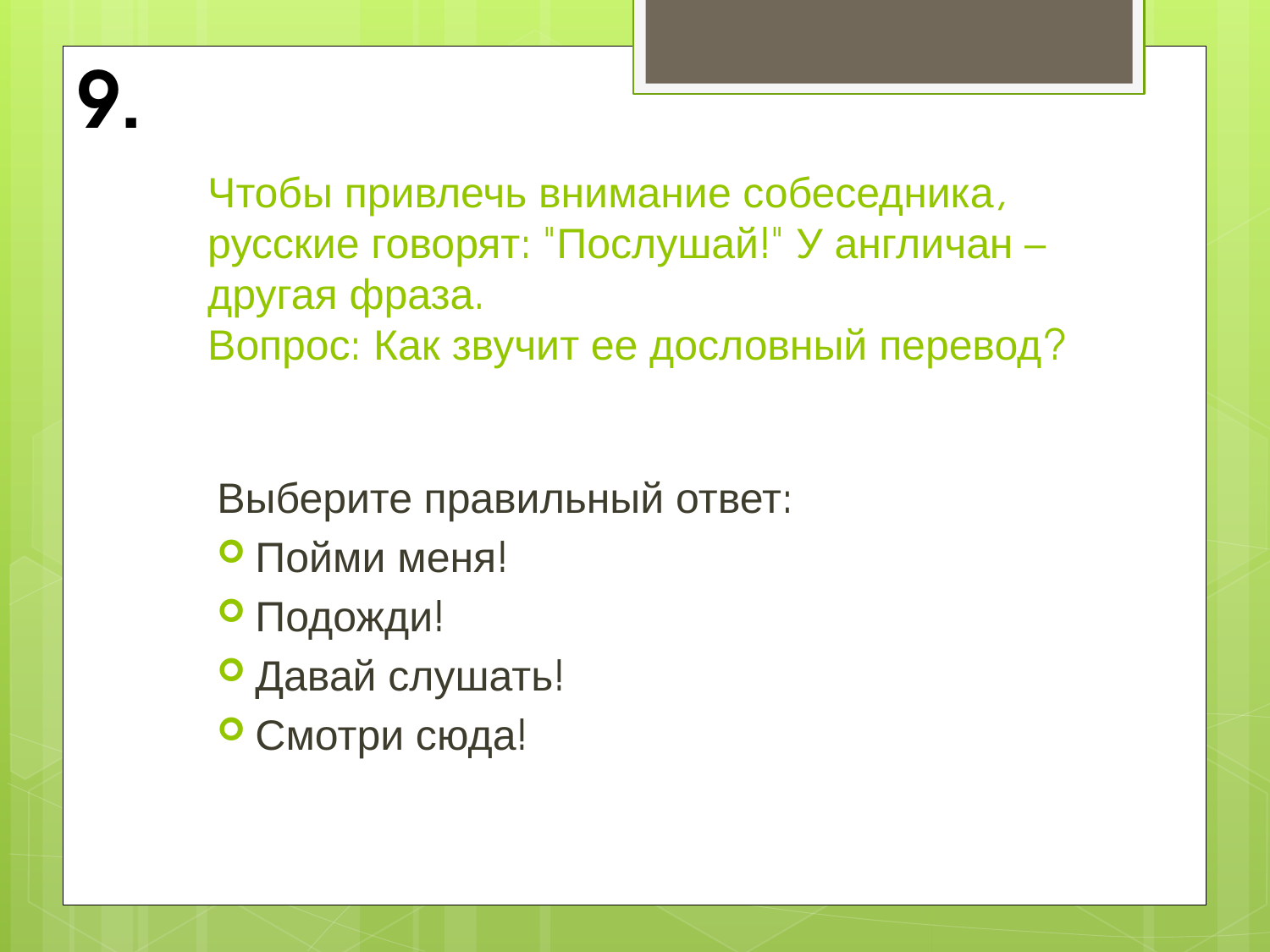

9.
# Чтобы привлечь внимание собеседника, русские говорят: "Послушай!" У англичан – другая фраза. Вопрос: Как звучит ее дословный перевод?
Выберите правильный ответ:
Пойми меня!
Подожди!
Давай слушать!
Смотри сюда!